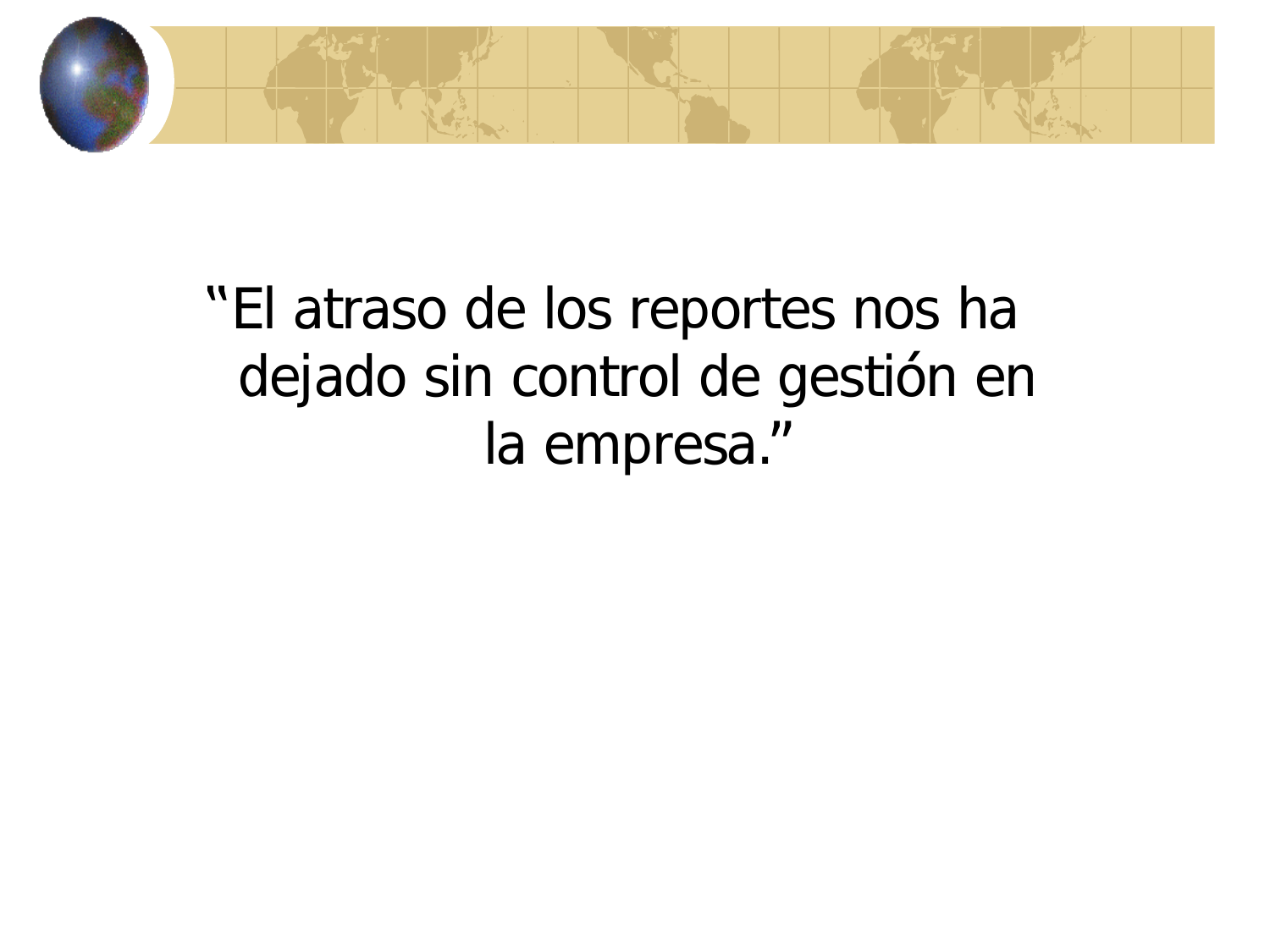

#
“El atraso de los reportes nos ha dejado sin control de gestión en la empresa.”